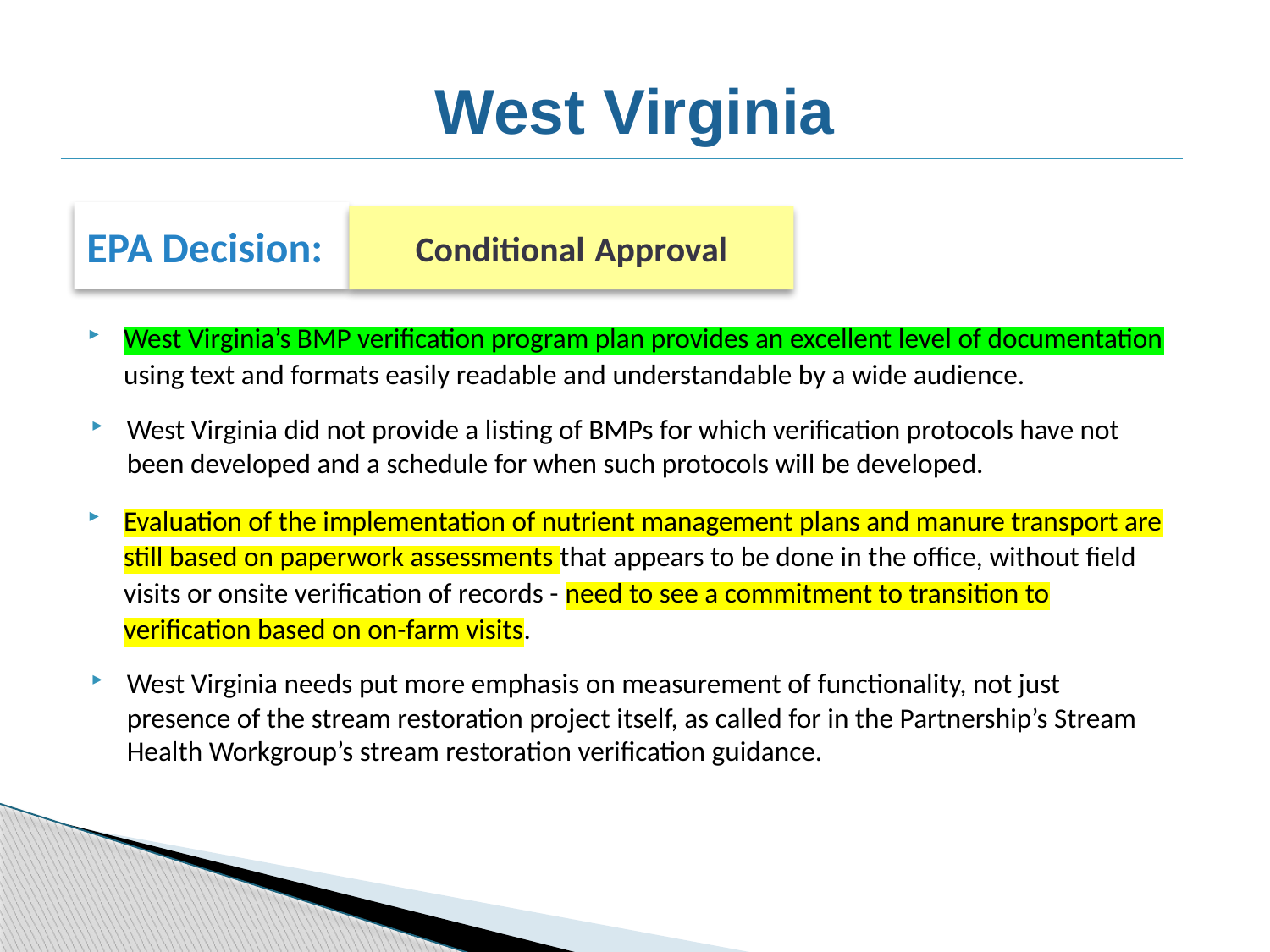

# West Virginia
EPA Decision:
Conditional Approval

West Virginia’s BMP verification program plan provides an excellent level of documentation using text and formats easily readable and understandable by a wide audience.
West Virginia did not provide a listing of BMPs for which verification protocols have not been developed and a schedule for when such protocols will be developed.
Evaluation of the implementation of nutrient management plans and manure transport are still based on paperwork assessments that appears to be done in the office, without field visits or onsite verification of records - need to see a commitment to transition to verification based on on-farm visits.
West Virginia needs put more emphasis on measurement of functionality, not just presence of the stream restoration project itself, as called for in the Partnership’s Stream Health Workgroup’s stream restoration verification guidance.